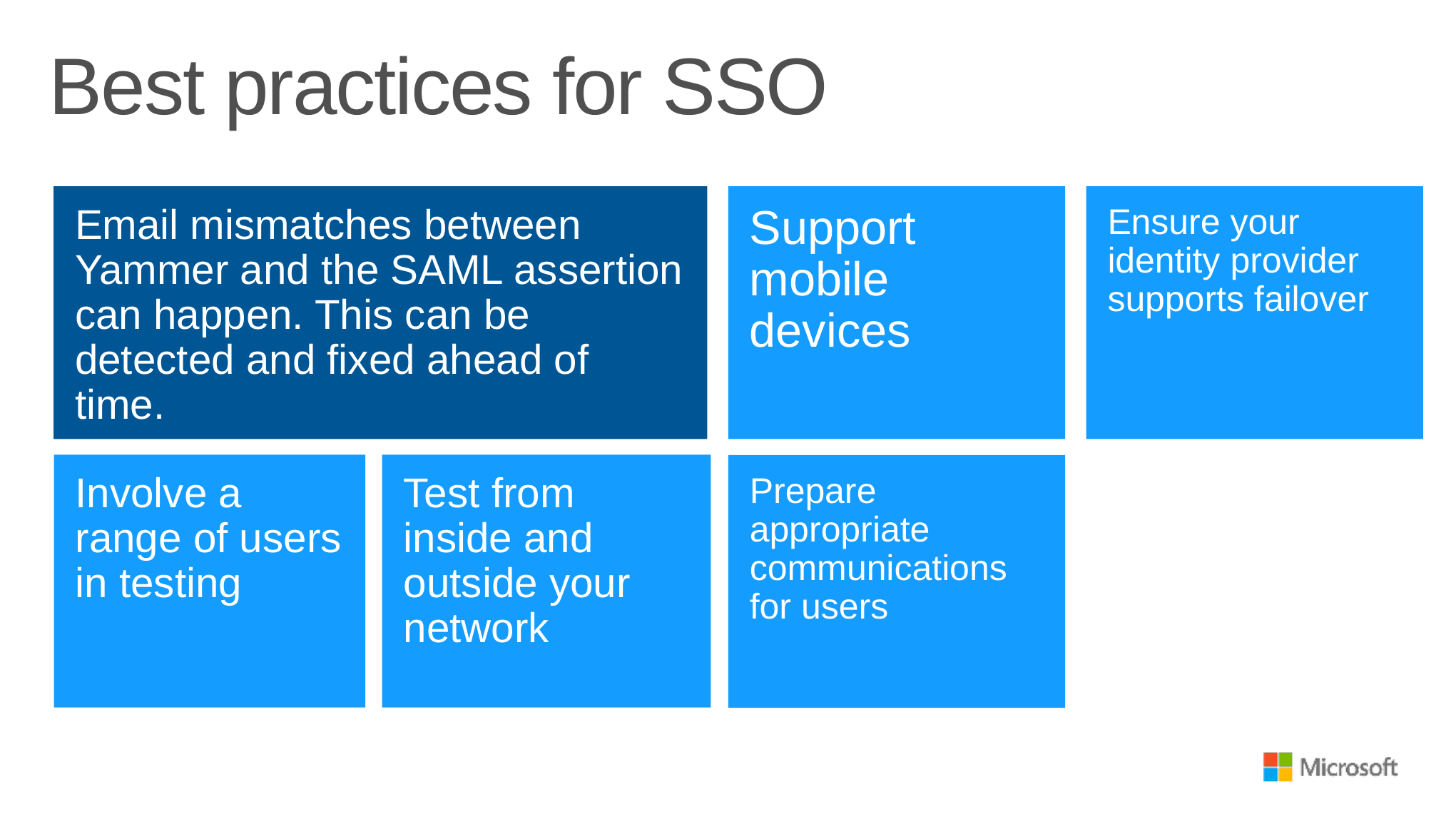

# Best practices for SSO
Email mismatches between Yammer and the SAML assertion can happen. This can be detected and fixed ahead of time.
Support mobile devices
Ensure your identity provider supports failover
Involve a range of users in testing
Test from inside and outside your network
Prepare appropriate communications for users